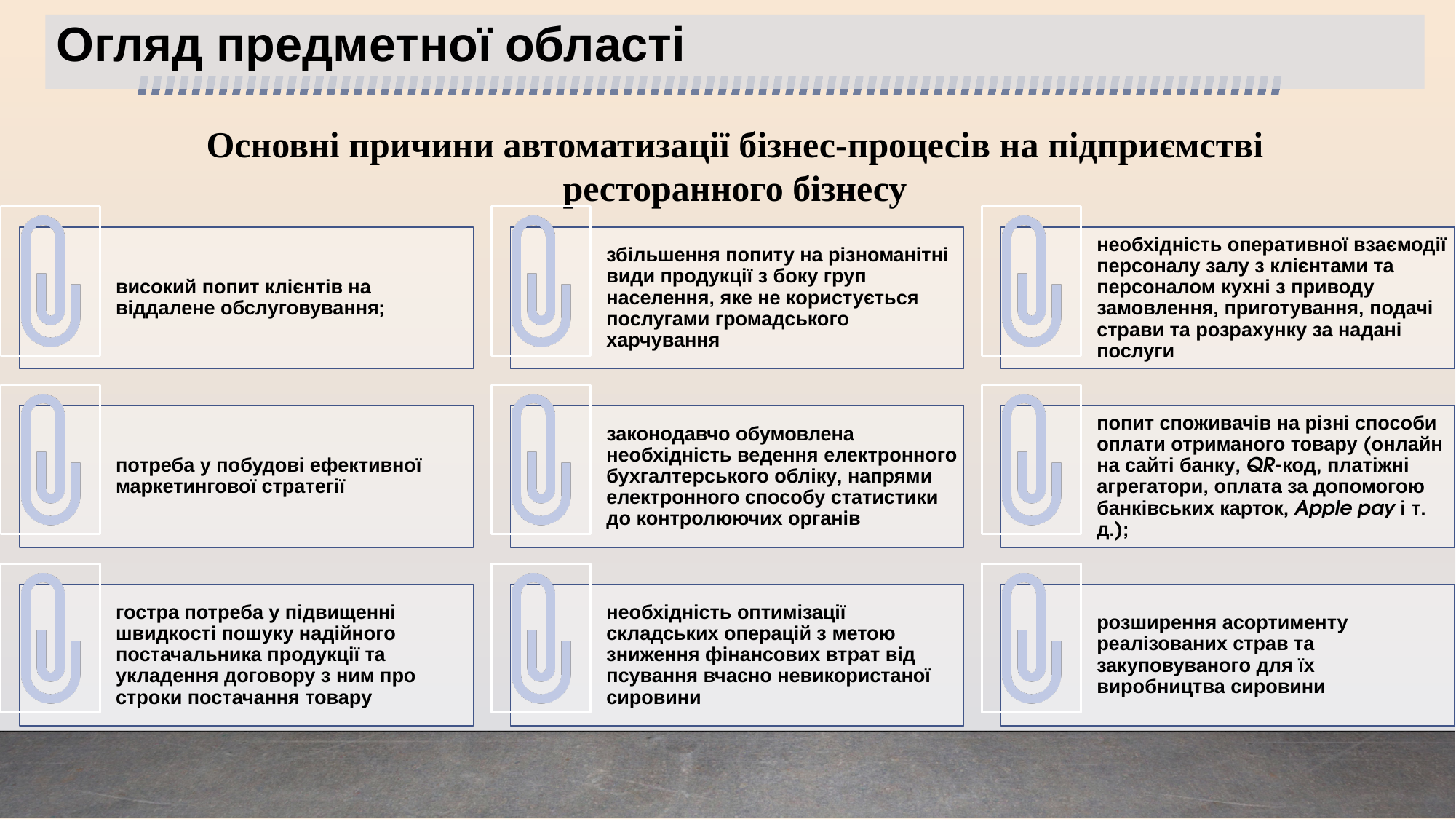

# Огляд предметної області

Основні причини автоматизації бізнес-процесів на підприємстві ресторанного бізнесу
високий попит клієнтів на віддалене обслуговування;
збільшення попиту на різноманітні види продукції з боку груп населення, яке не користується послугами громадського харчування
необхідність оперативної взаємодії персоналу залу з клієнтами та персоналом кухні з приводу замовлення, приготування, подачі страви та розрахунку за надані послуги
потреба у побудові ефективної маркетингової стратегії
законодавчо обумовлена необхідність ведення електронного бухгалтерського обліку, напрями електронного способу статистики до контролюючих органів
попит споживачів на різні способи оплати отриманого товару (онлайн на сайті банку, QR-код, платіжні агрегатори, оплата за допомогою банківських карток, Apple pay і т. д.);
гостра потреба у підвищенні швидкості пошуку надійного постачальника продукції та укладення договору з ним про строки постачання товару
необхідність оптимізації складських операцій з метою зниження фінансових втрат від псування вчасно невикористаної сировини
розширення асортименту реалізованих страв та закуповуваного для їх виробництва сировини